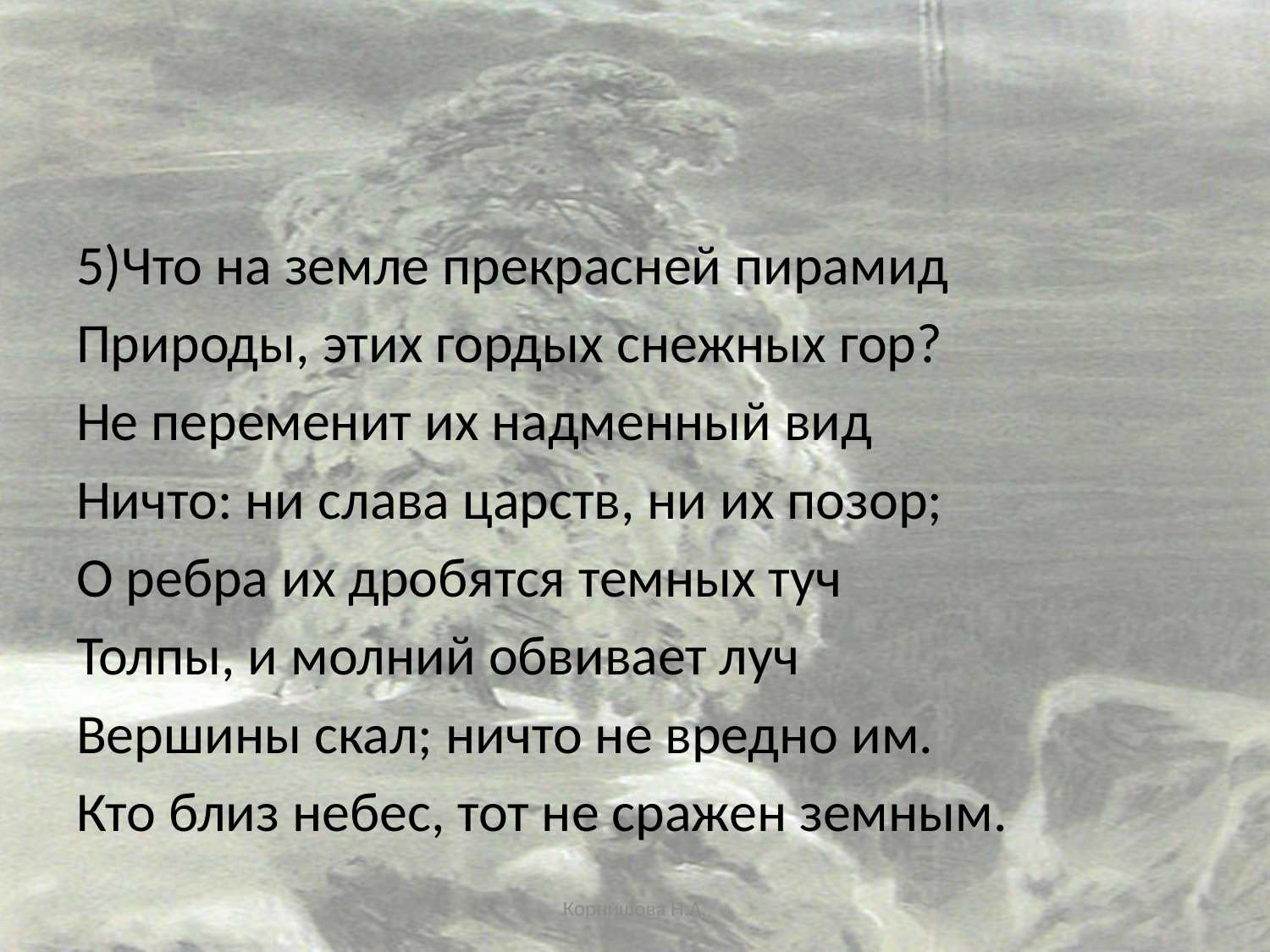

#
5)Что на земле прекрасней пирамид
Природы, этих гордых снежных гор?
Не переменит их надменный вид
Ничто: ни слава царств, ни их позор;
О ребра их дробятся темных туч
Толпы, и молний обвивает луч
Вершины скал; ничто не вредно им.
Кто близ небес, тот не сражен земным.

Корнишова Н.А.